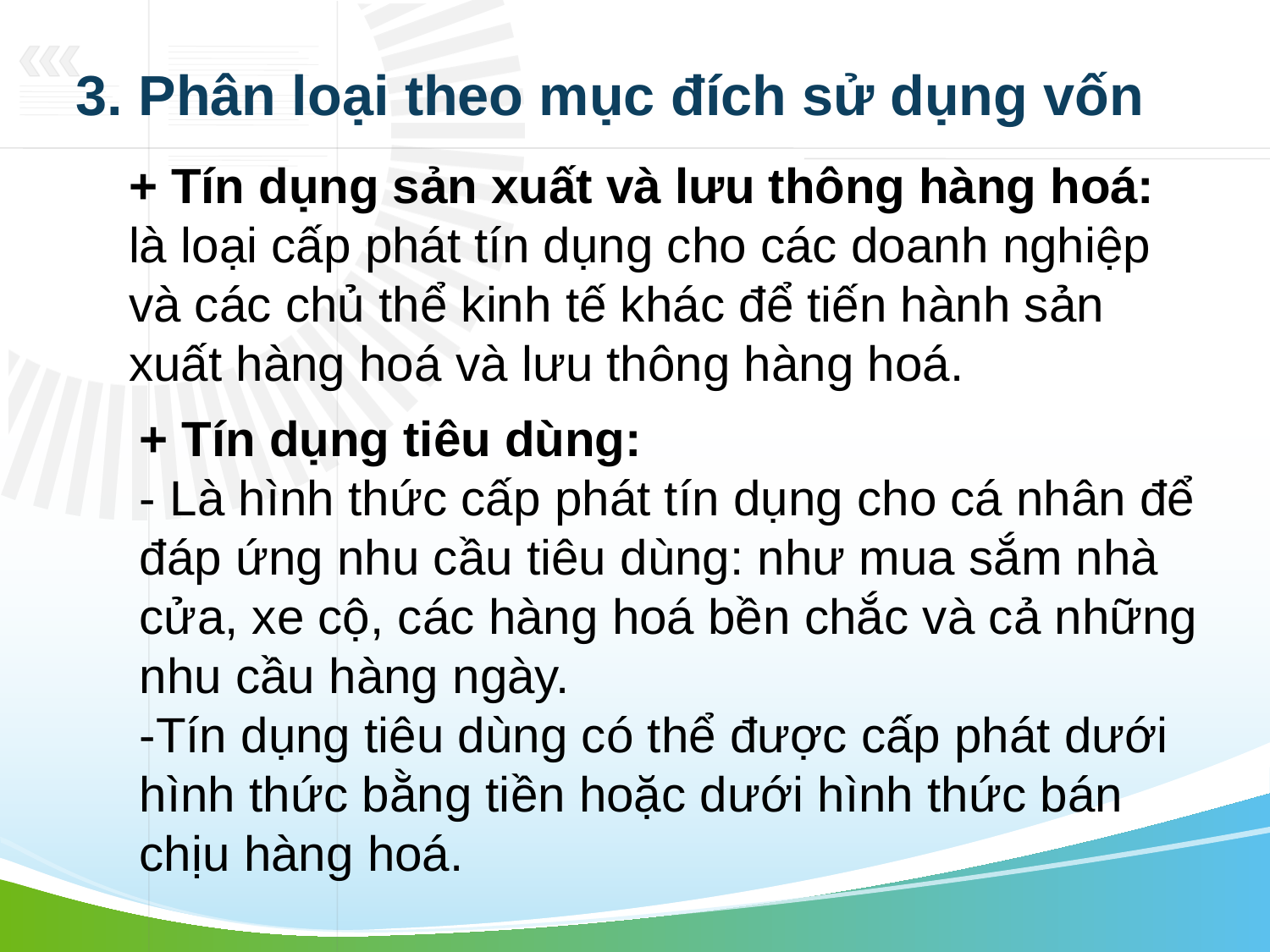

3. Phân loại theo mục đích sử dụng vốn
n
+ Tín dụng sản xuất và lưu thông hàng hoá: là loại cấp phát tín dụng cho các doanh nghiệp và các chủ thể kinh tế khác để tiến hành sản xuất hàng hoá và lưu thông hàng hoá.

+ Tín dụng tiêu dùng:
- Là hình thức cấp phát tín dụng cho cá nhân để đáp ứng nhu cầu tiêu dùng: như mua sắm nhà cửa, xe cộ, các hàng hoá bền chắc và cả những nhu cầu hàng ngày.
-Tín dụng tiêu dùng có thể được cấp phát dưới hình thức bằng tiền hoặc dưới hình thức bán chịu hàng hoá.